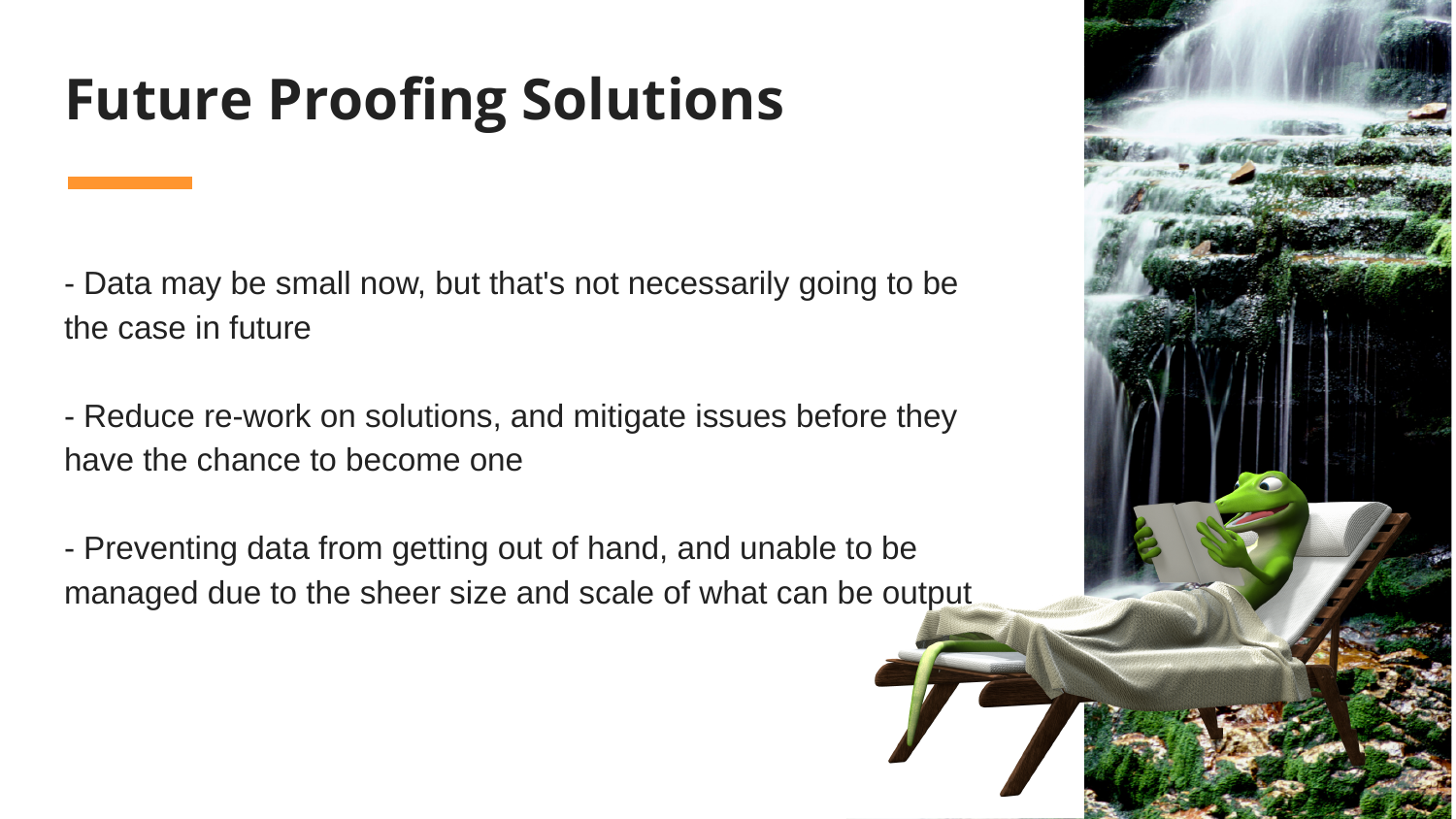

# Future Proofing Solutions

- Data may be small now, but that's not necessarily going to be the case in future

- Reduce re-work on solutions, and mitigate issues before they have the chance to become one

- Preventing data from getting out of hand, and unable to be managed due to the sheer size and scale of what can be output